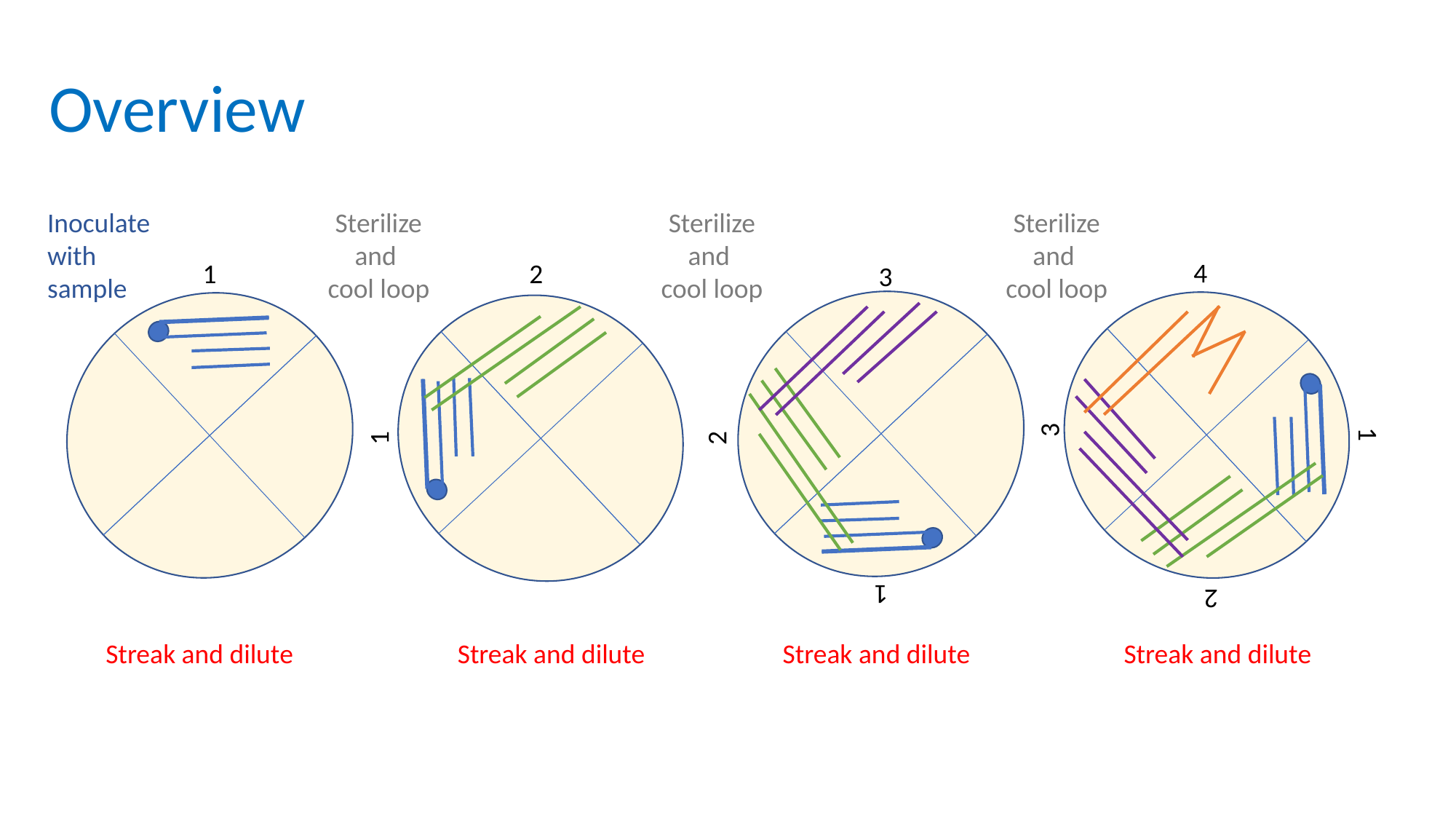

# Overview
Inoculate with sample
Sterilize and
cool loop
Sterilize and
cool loop
Sterilize and
cool loop

4
1

2
1

3
2
1

3
2
1

Streak and dilute
Streak and dilute
Streak and dilute
Streak and dilute